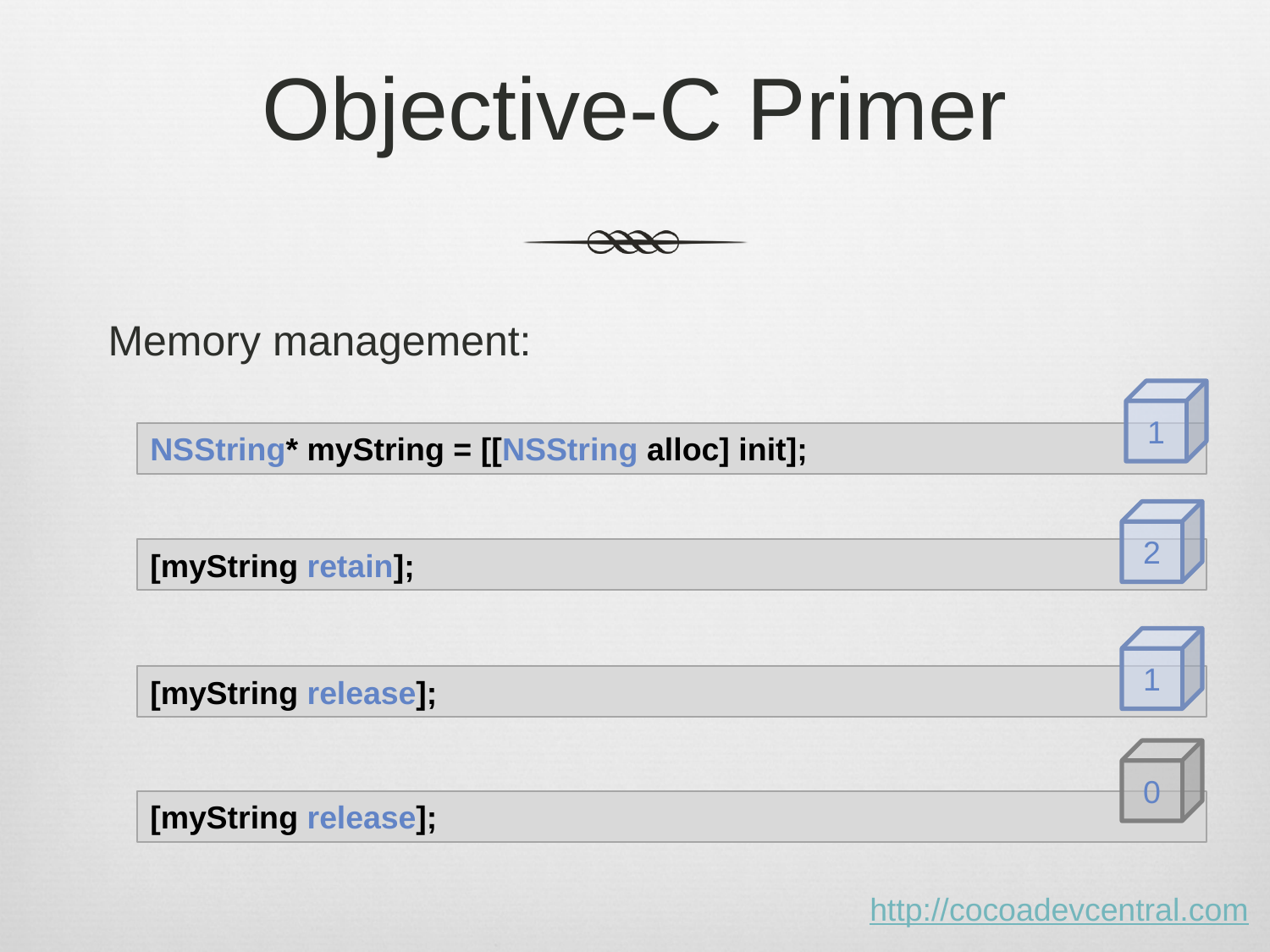

# Objective-C Primer
Memory management:

1
NSString* myString = [[NSString alloc] init];
2
[myString retain];
1
[myString release];
0
[myString release];
http://cocoadevcentral.com